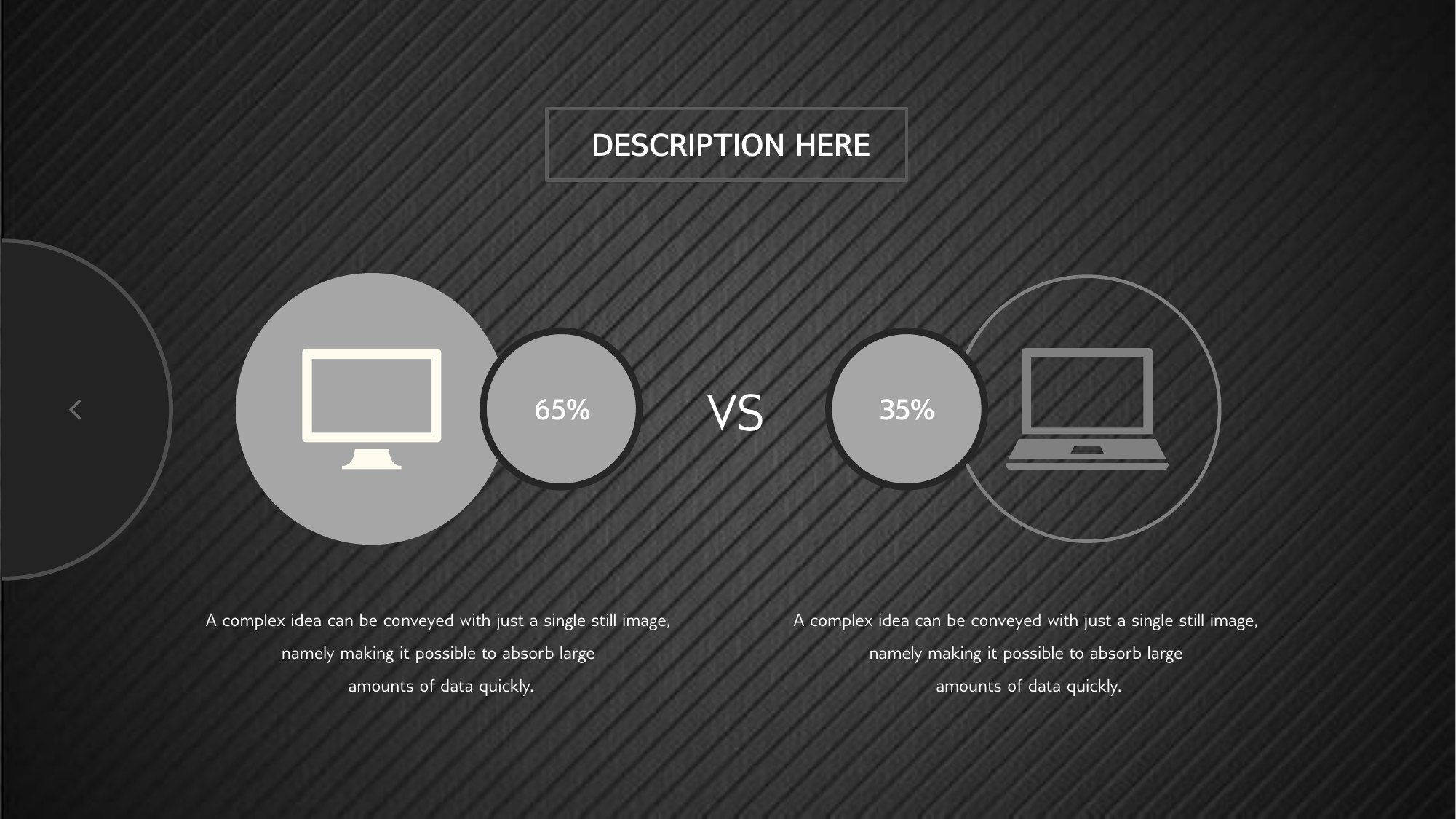

DESCRIPTION HERE

65%

35%
VS
A complex idea can be conveyed with just a single still image,
namely making it possible to absorb large
amounts of data quickly.
A complex idea can be conveyed with just a single still image,
namely making it possible to absorb large
amounts of data quickly.